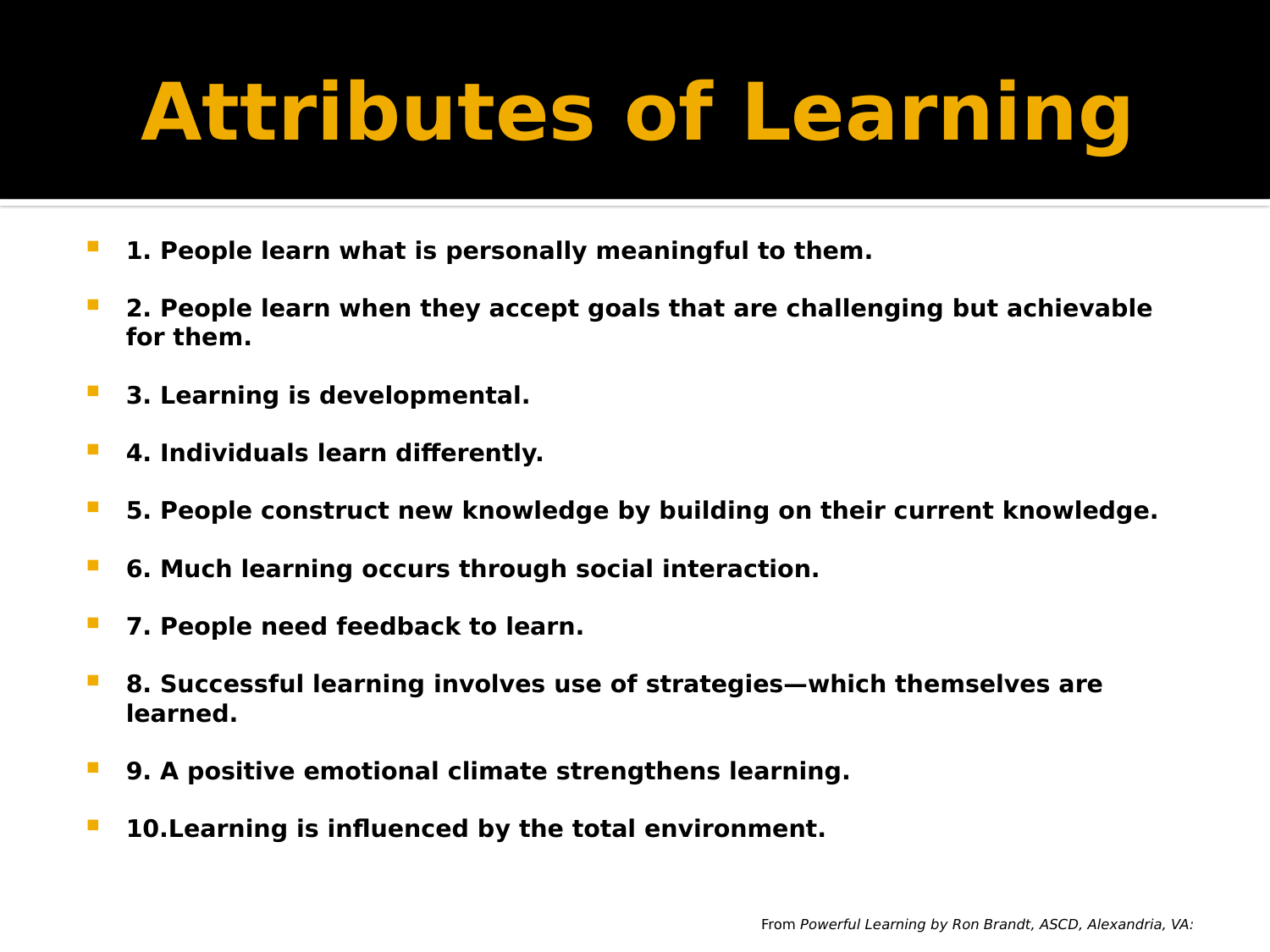

# Attributes of Learning
1. People learn what is personally meaningful to them.

2. People learn when they accept goals that are challenging but achievable for them.

3. Learning is developmental.

4. Individuals learn differently.

5. People construct new knowledge by building on their current knowledge.

6. Much learning occurs through social interaction.

7. People need feedback to learn.

8. Successful learning involves use of strategies—which themselves are learned.

9. A positive emotional climate strengthens learning.

10.Learning is influenced by the total environment.

From Powerful Learning by Ron Brandt, ASCD, Alexandria, VA: